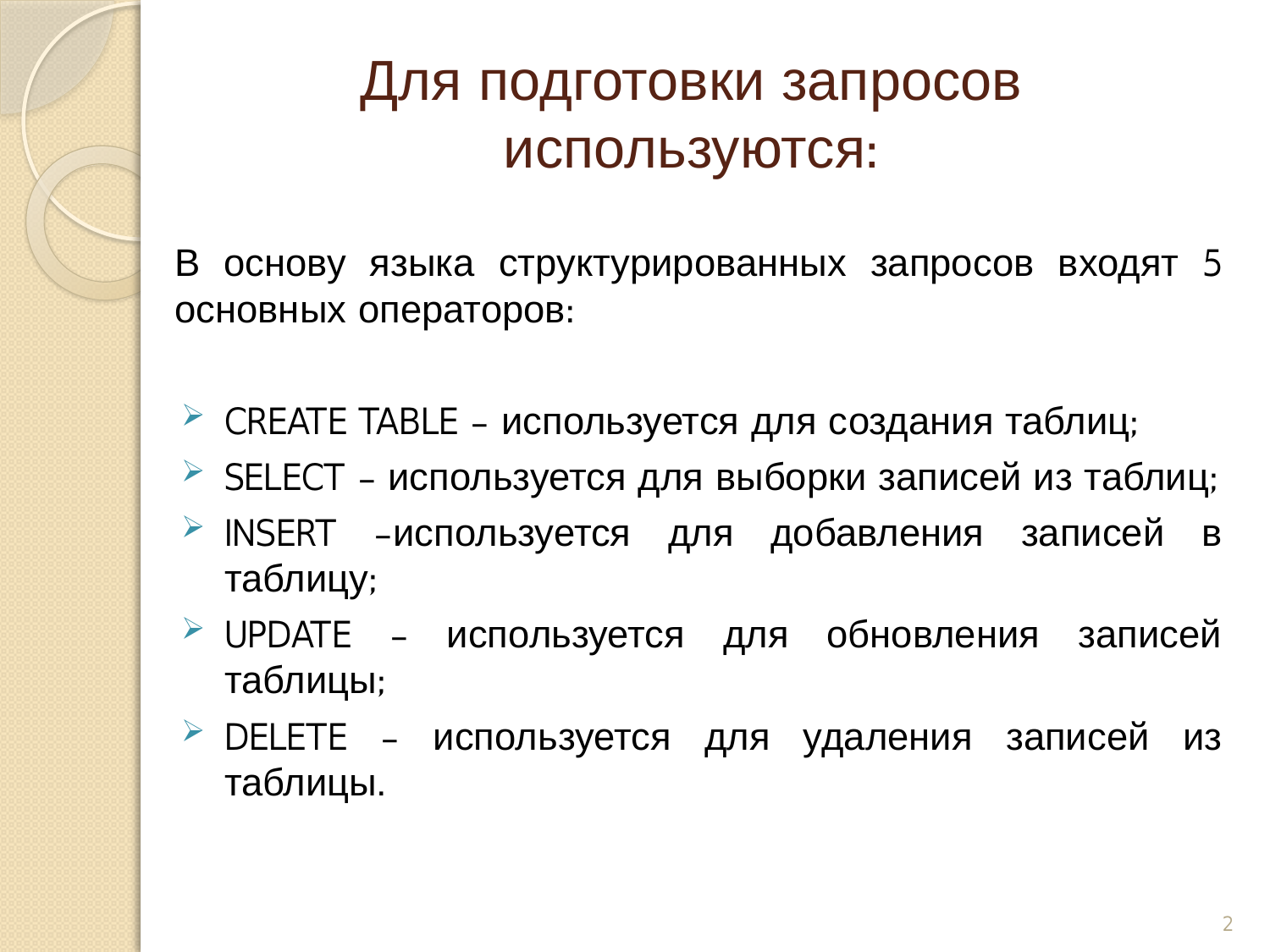

# Для подготовки запросов используются:

В основу языка структурированных запросов входят 5 основных операторов:

CREATE TABLE – используется для создания таблиц;
SELECT – используется для выборки записей из таблиц;
INSERT –используется для добавления записей в таблицу;
UPDATE – используется для обновления записей таблицы;
DELETE – используется для удаления записей из таблицы.

2